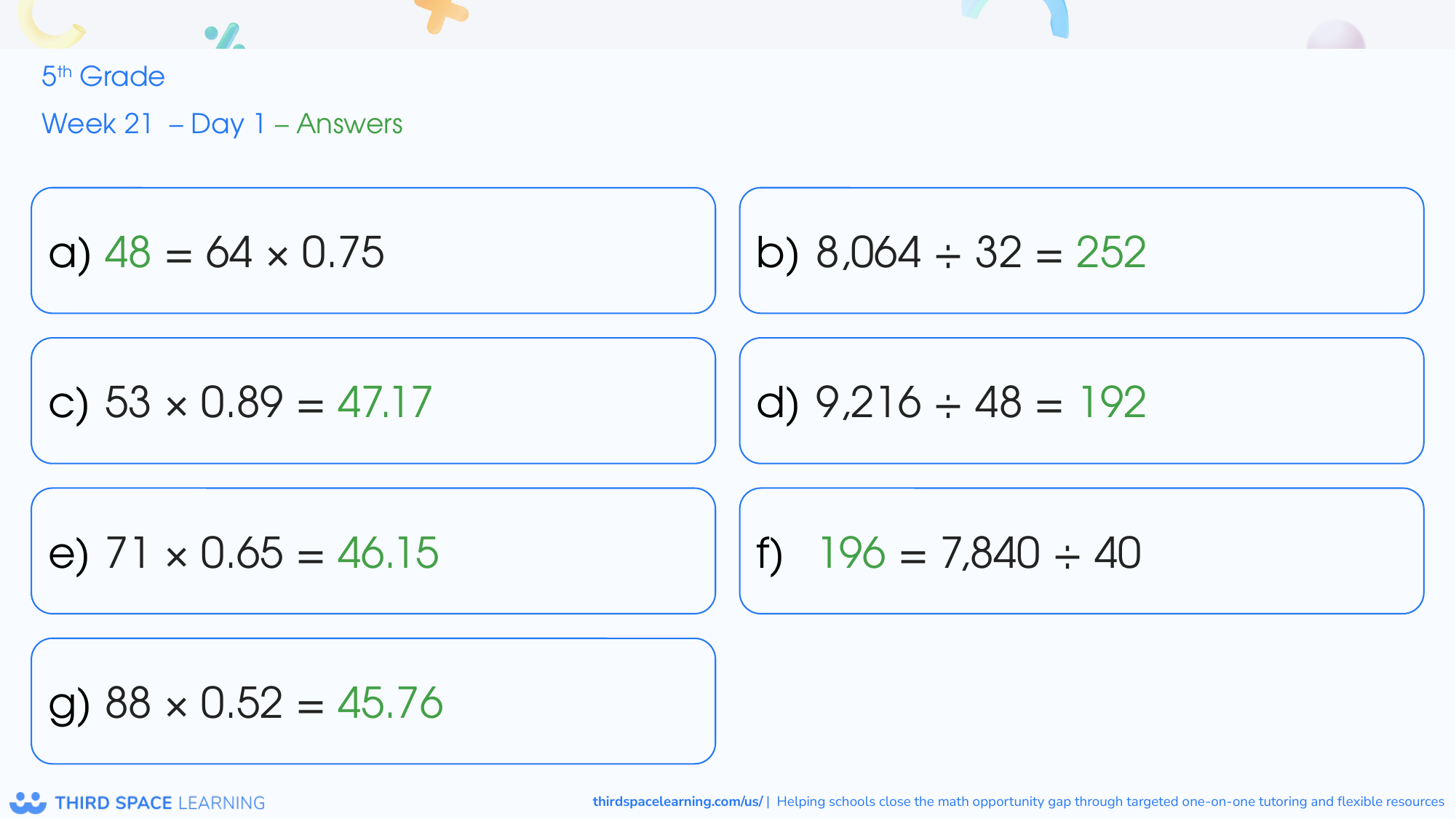

5th Grade
Week 21  – Day 1 – Answers
48 = 64 × 0.75
8,064 ÷ 32 = 252
53 × 0.89 = 47.17
9,216 ÷ 48 = 192
71 × 0.65 = 46.15
196 = 7,840 ÷ 40
88 × 0.52 = 45.76